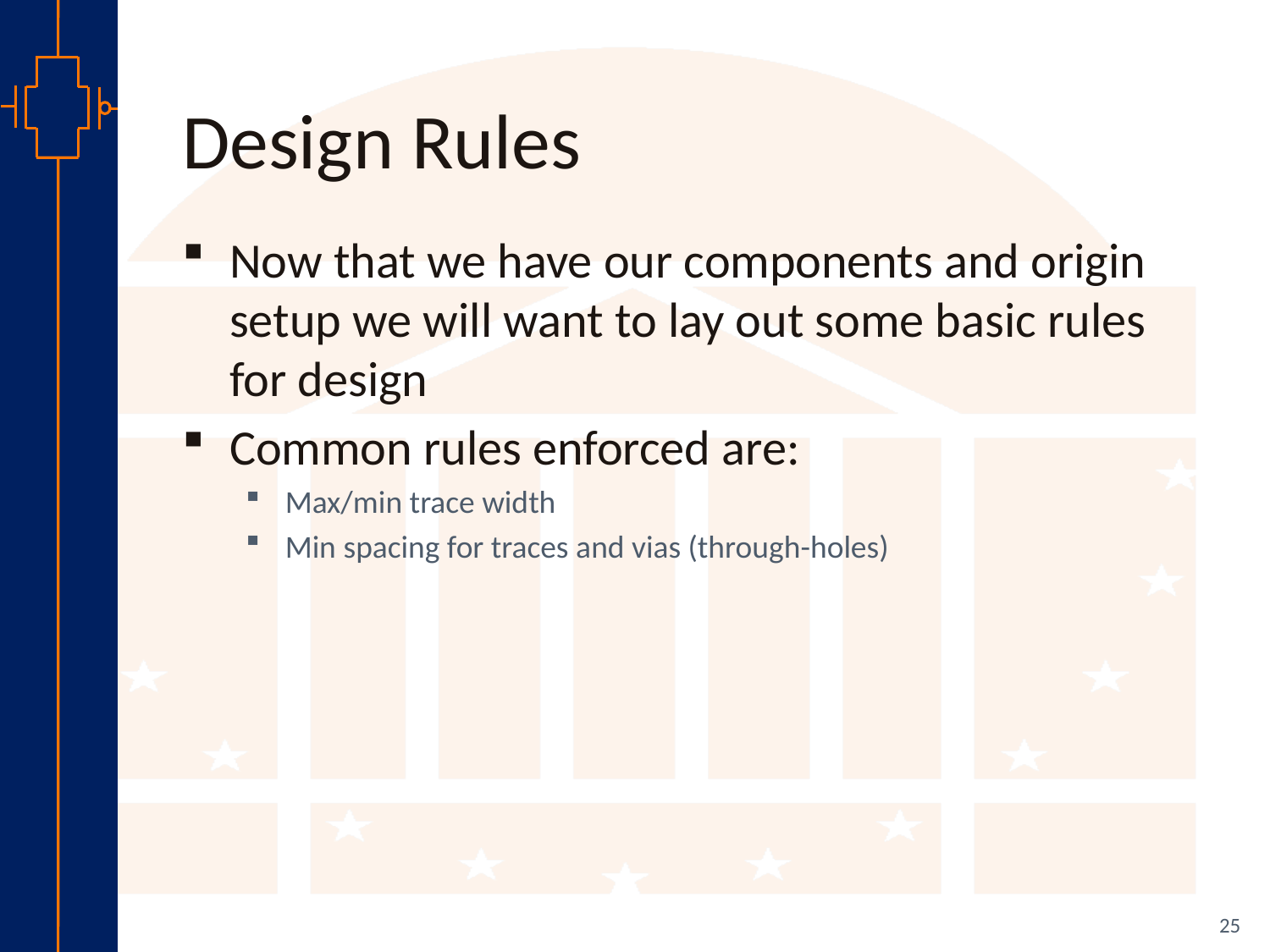

# Design Rules
Now that we have our components and origin setup we will want to lay out some basic rules for design
Common rules enforced are:
Max/min trace width
Min spacing for traces and vias (through-holes)
25